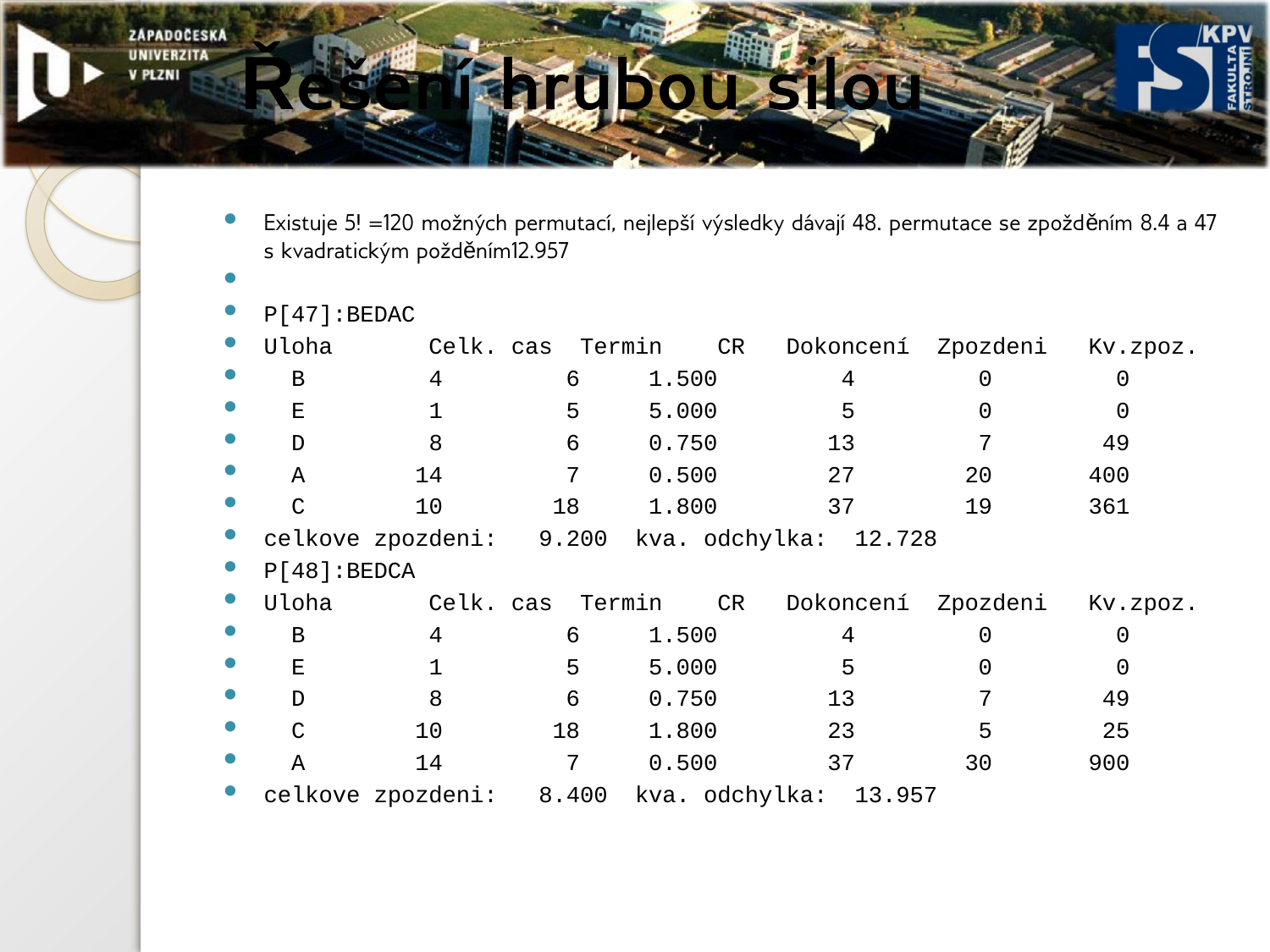

# Řešení hrubou silou
Existuje 5! =120 možných permutací, nejlepší výsledky dávají 48. permutace se zpožděním 8.4 a 47 s kvadratickým požděním12.957

P[47]:BEDAC
Uloha       Celk. cas  Termin    CR   Dokoncení  Zpozdeni   Kv.zpoz.
  B         4         6     1.500         4         0         0
  E         1         5     5.000         5         0         0
  D         8         6     0.750        13         7        49
  A        14         7     0.500        27        20       400
  C        10        18     1.800        37        19       361
celkove zpozdeni:   9.200  kva. odchylka:  12.728
P[48]:BEDCA
Uloha       Celk. cas  Termin    CR   Dokoncení  Zpozdeni   Kv.zpoz.
  B         4         6     1.500         4         0         0
  E         1         5     5.000         5         0         0
  D         8         6     0.750        13         7        49
  C        10        18     1.800        23         5        25
  A        14         7     0.500        37        30       900
celkove zpozdeni:   8.400  kva. odchylka:  13.957